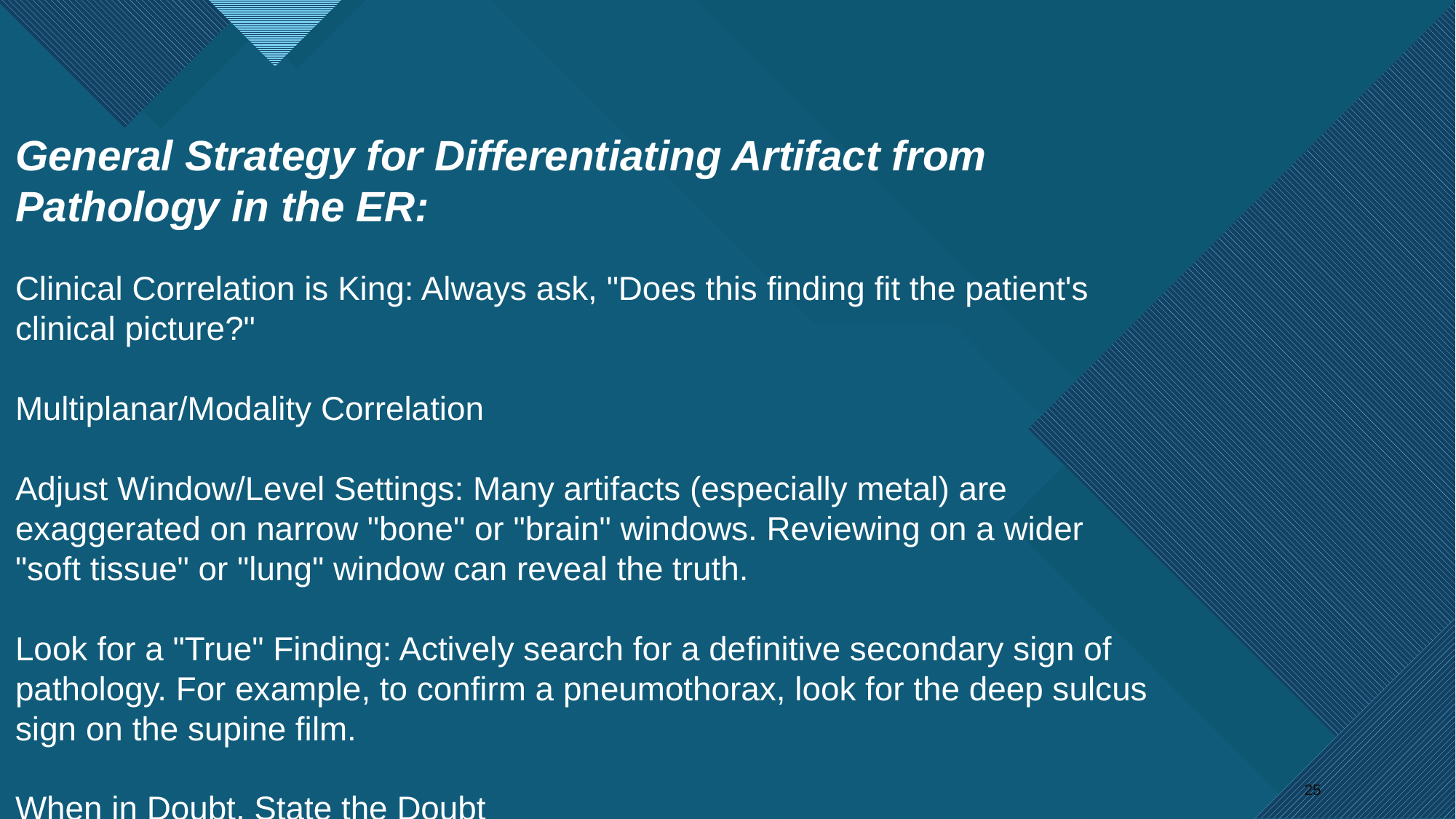

General Strategy for Differentiating Artifact from Pathology in the ER:

Clinical Correlation is King: Always ask, "Does this finding fit the patient's clinical picture?"

Multiplanar/Modality Correlation

Adjust Window/Level Settings: Many artifacts (especially metal) are exaggerated on narrow "bone" or "brain" windows. Reviewing on a wider "soft tissue" or "lung" window can reveal the truth.

Look for a "True" Finding: Actively search for a definitive secondary sign of pathology. For example, to confirm a pneumothorax, look for the deep sulcus sign on the supine film.

When in Doubt, State the Doubt

25